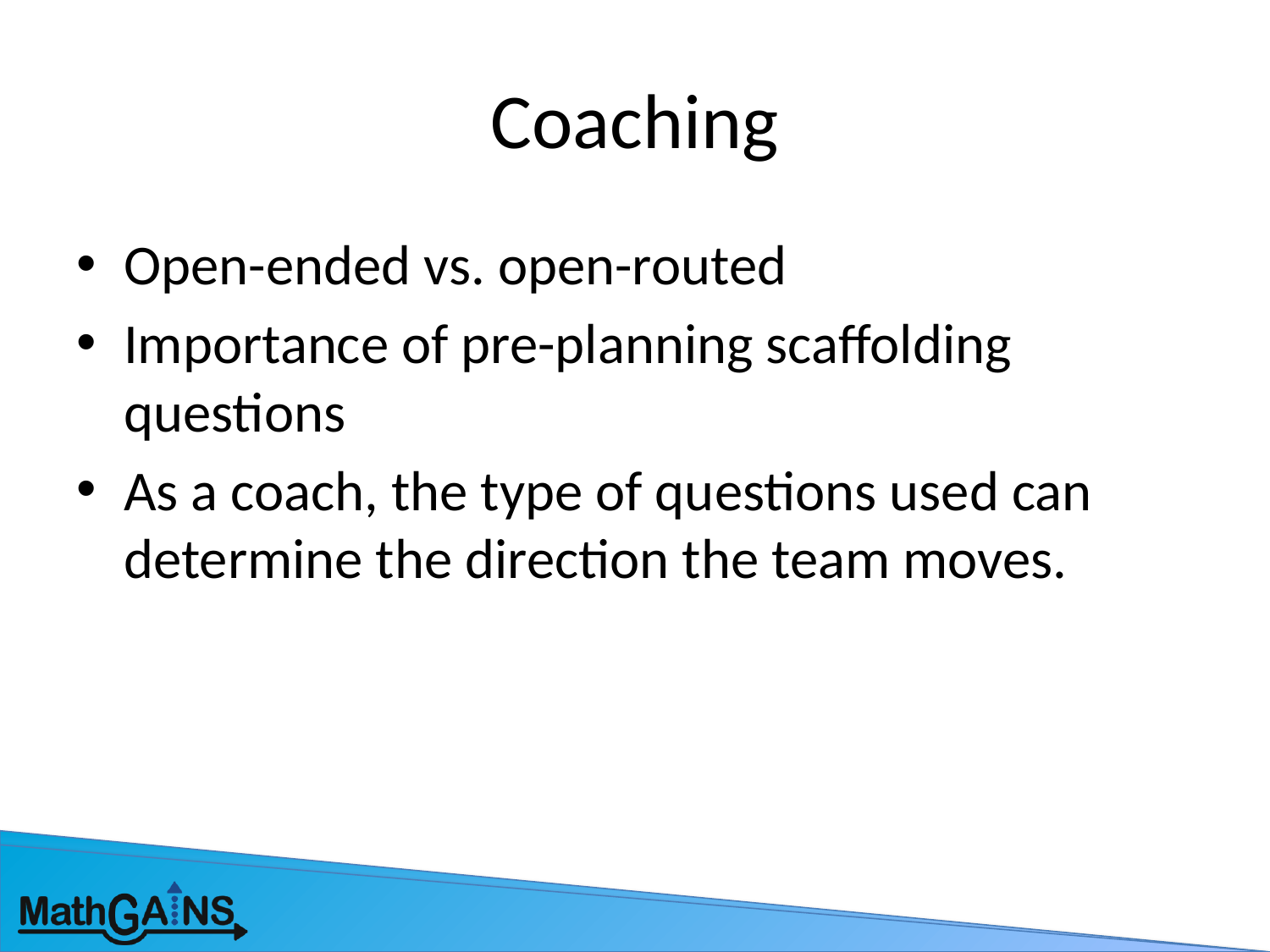

# Coaching
Open-ended vs. open-routed
Importance of pre-planning scaffolding questions
As a coach, the type of questions used can determine the direction the team moves.